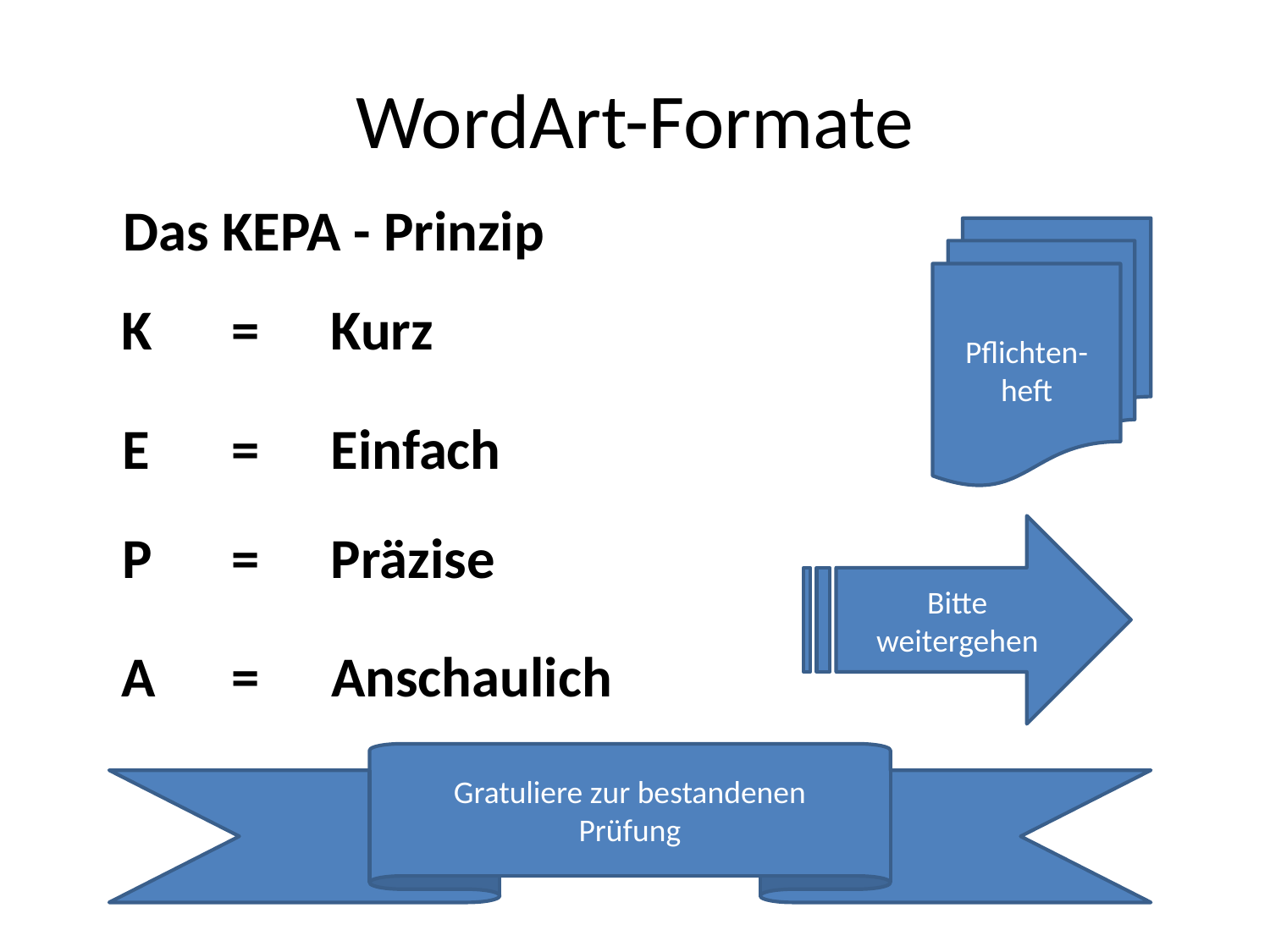

# WordArt-Formate
Das KEPA - Prinzip
Pflichten-
heft
K
=
Kurz
E
=
Einfach
P
=
Präzise
Bitte weitergehen
A
=
Anschaulich
Gratuliere zur bestandenen
Prüfung